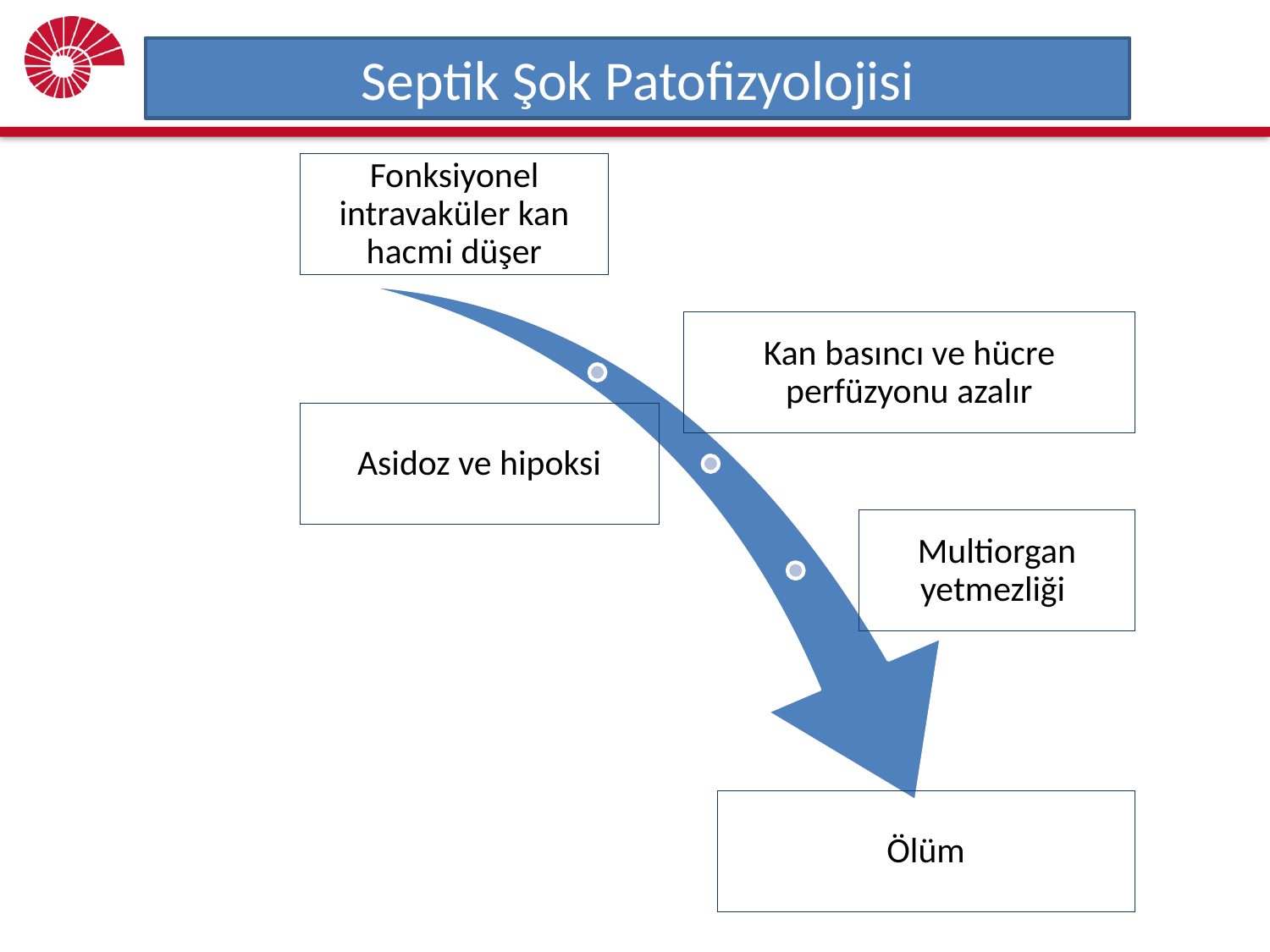

# Septik Şok Patofizyolojisi
Fonksiyonel intravaküler kan hacmi düşer
Kan basıncı ve hücre perfüzyonu azalır
Asidoz ve hipoksi
Multiorgan yetmezliği
Ölüm